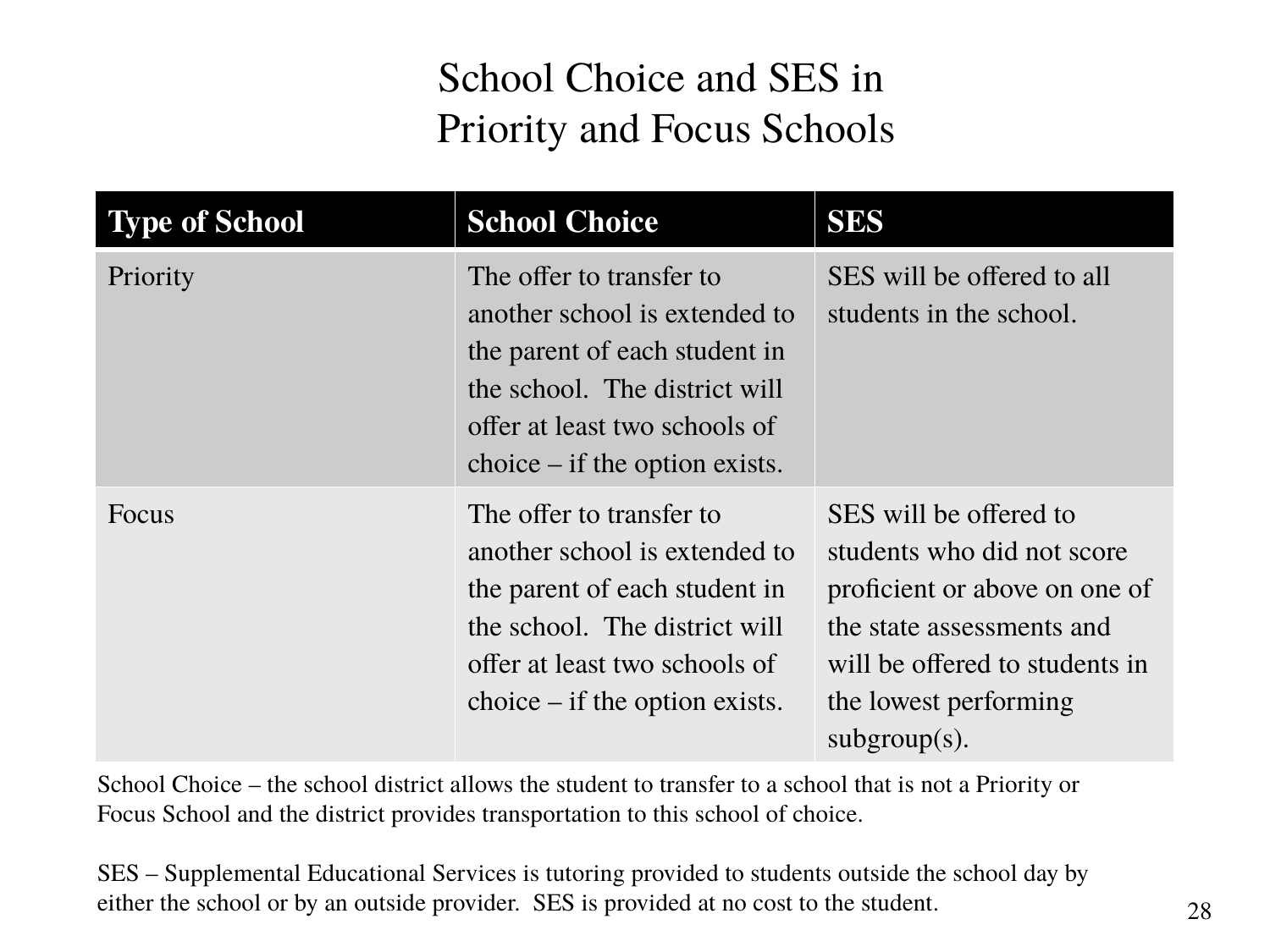

# School Choice and SES in Priority and Focus Schools
| Type of School | School Choice | SES |
| --- | --- | --- |
| Priority | The offer to transfer to another school is extended to the parent of each student in the school. The district will offer at least two schools of choice – if the option exists. | SES will be offered to all students in the school. |
| Focus | The offer to transfer to another school is extended to the parent of each student in the school. The district will offer at least two schools of choice – if the option exists. | SES will be offered to students who did not score proficient or above on one of the state assessments and will be offered to students in the lowest performing subgroup(s). |
School Choice – the school district allows the student to transfer to a school that is not a Priority or Focus School and the district provides transportation to this school of choice.

SES – Supplemental Educational Services is tutoring provided to students outside the school day by either the school or by an outside provider.  SES is provided at no cost to the student.
28